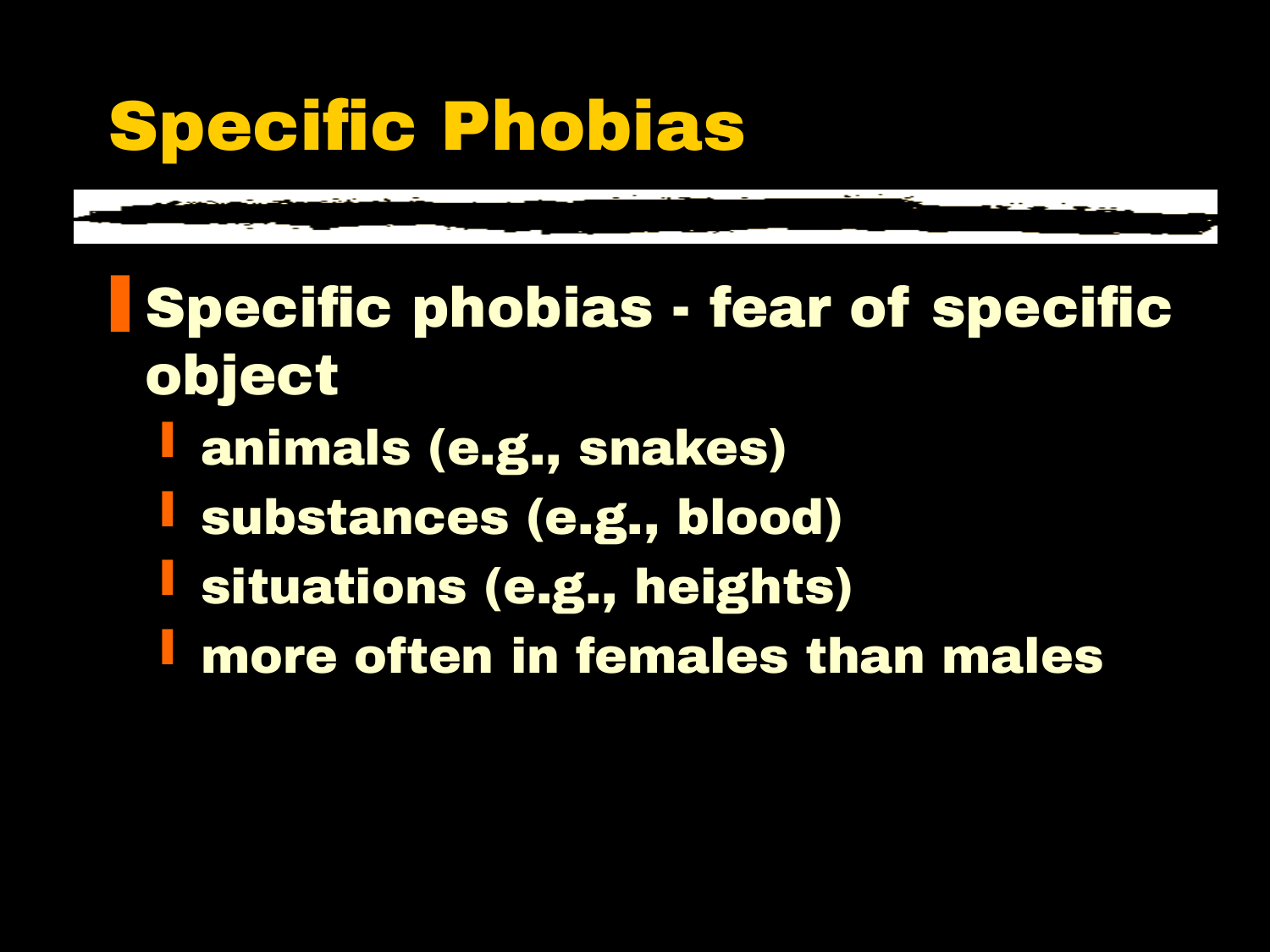

# Specific Phobias
Specific phobias - fear of specific object
animals (e.g., snakes)
substances (e.g., blood)
situations (e.g., heights)
more often in females than males